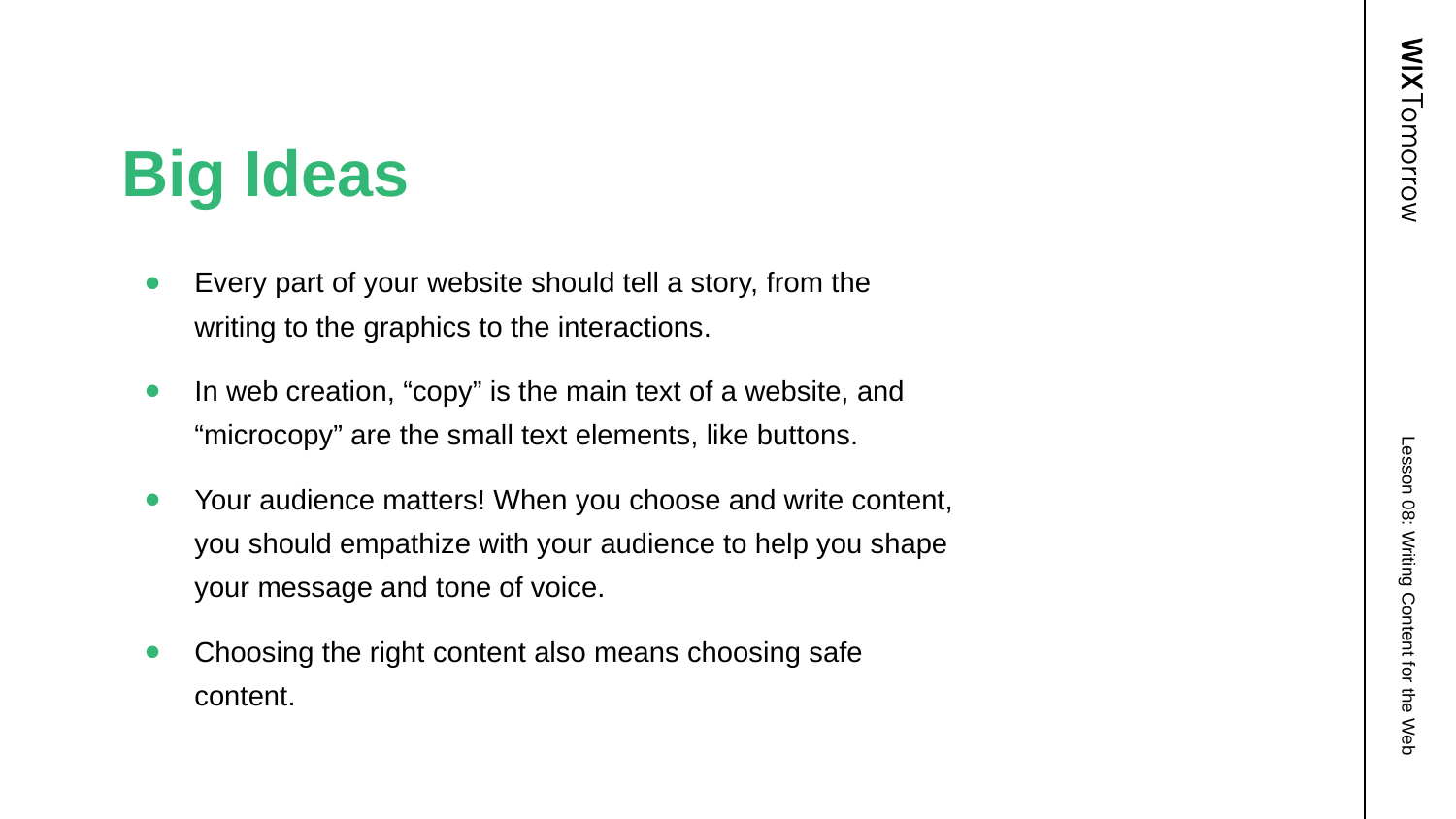

# Big Ideas
Every part of your website should tell a story, from the writing to the graphics to the interactions.
In web creation, “copy” is the main text of a website, and “microcopy” are the small text elements, like buttons.
Your audience matters! When you choose and write content, you should empathize with your audience to help you shape your message and tone of voice.
Choosing the right content also means choosing safe content.